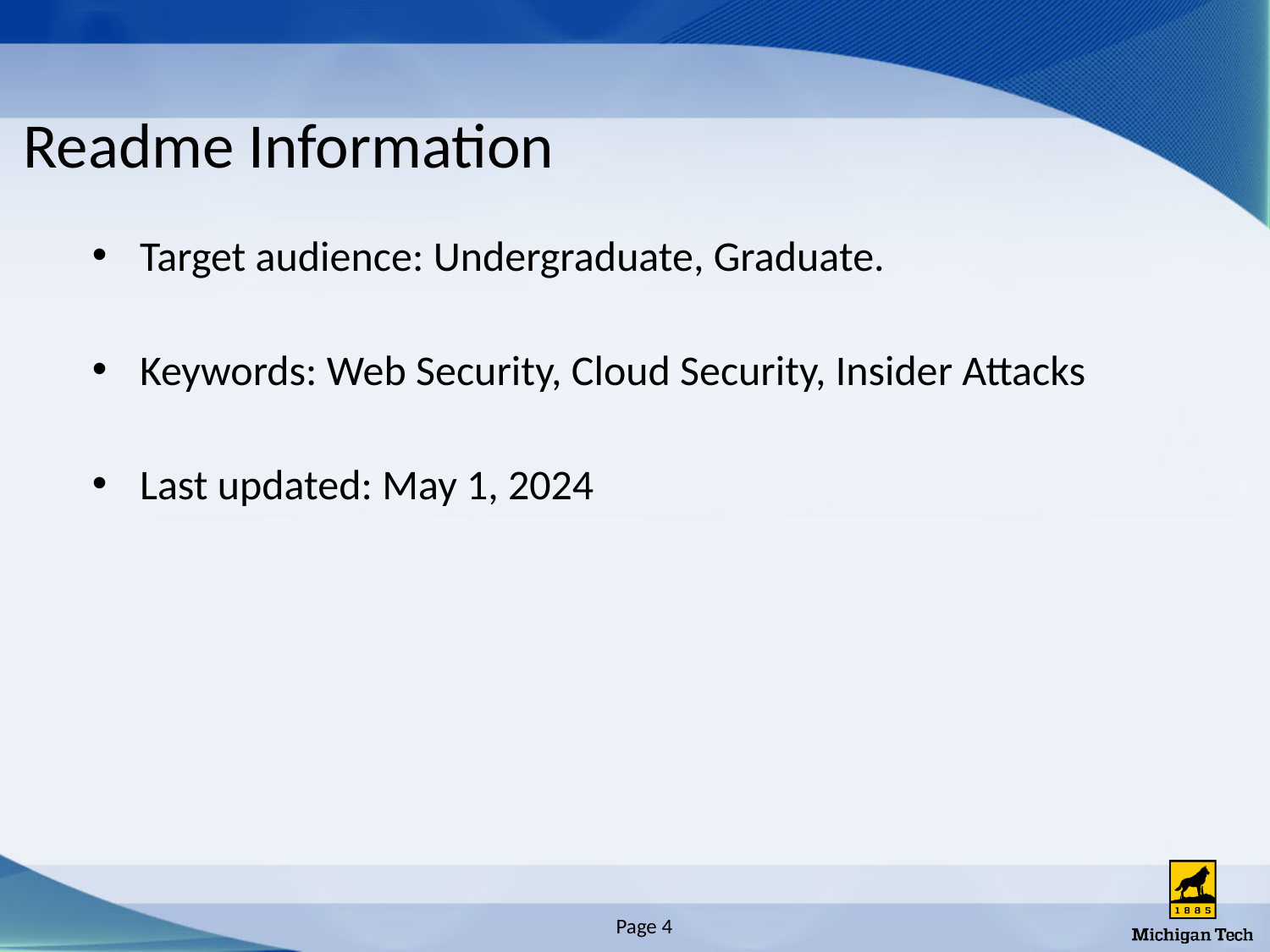

# Readme Information
Target audience: Undergraduate, Graduate.

Keywords: Web Security, Cloud Security, Insider Attacks

Last updated: May 1, 2024